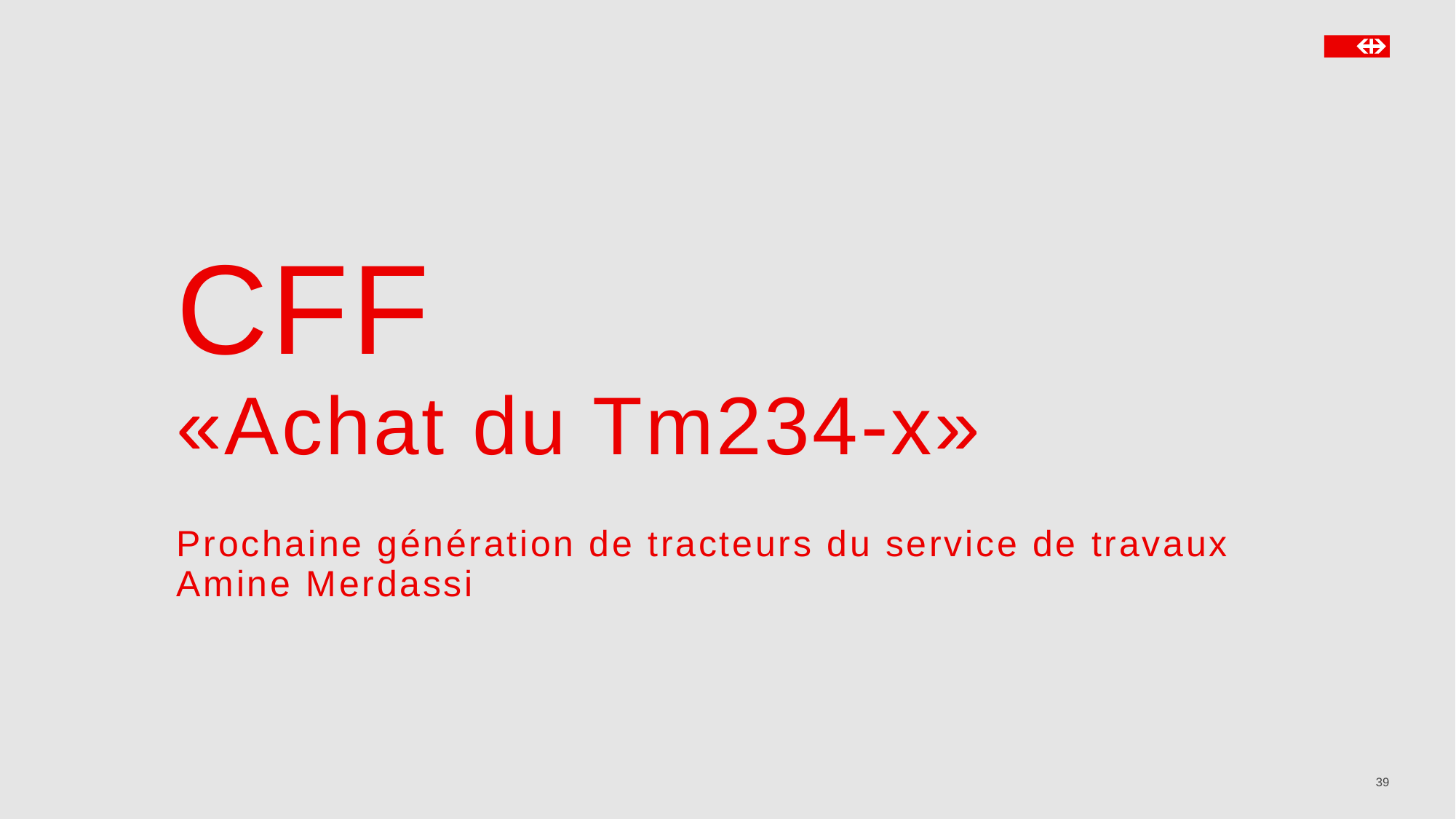

# CFF «Achat du Tm234-x»
Prochaine génération de tracteurs du service de travaux
Amine Merdassi
39